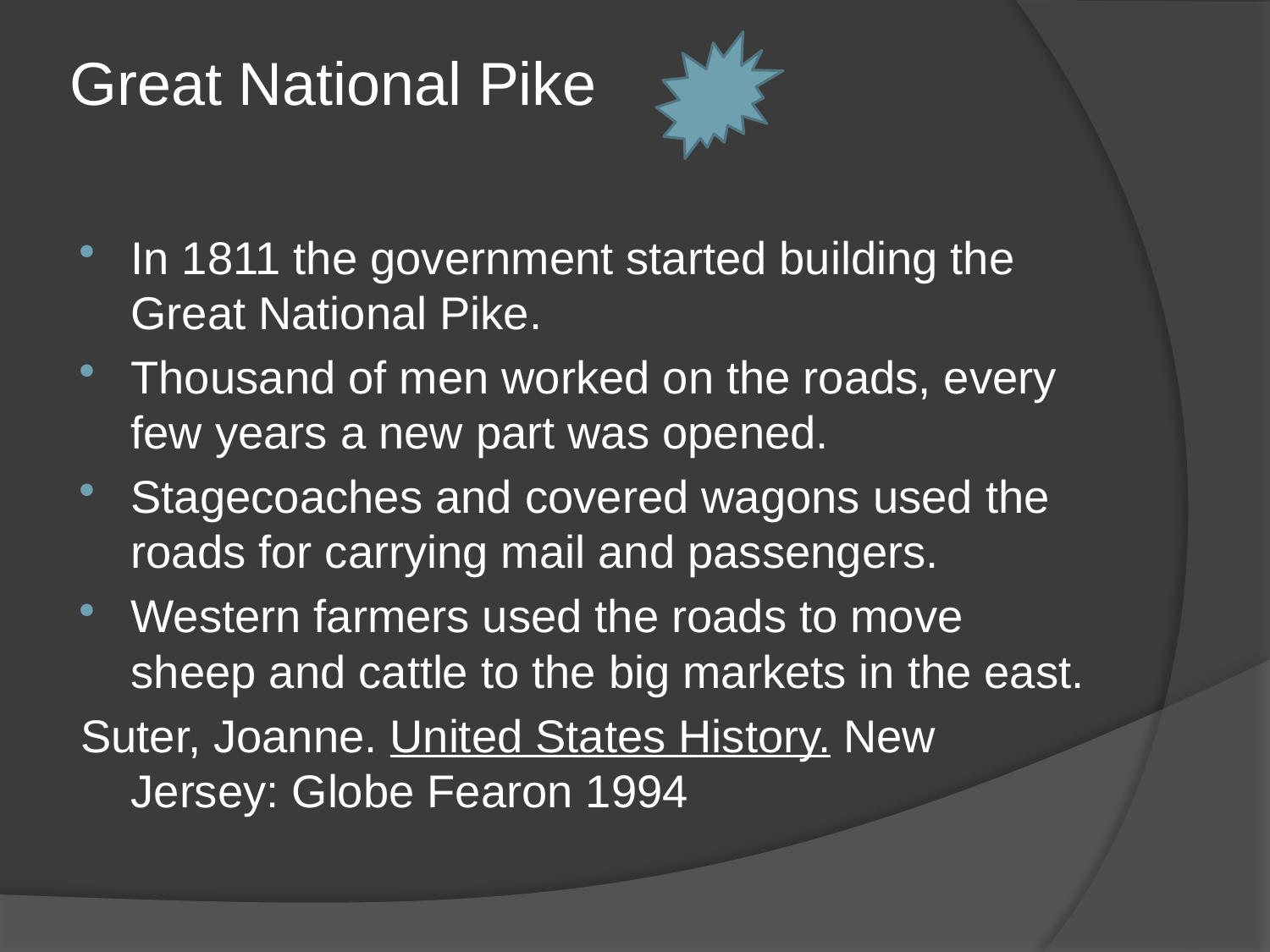

# Great National Pike
In 1811 the government started building the Great National Pike.
Thousand of men worked on the roads, every few years a new part was opened.
Stagecoaches and covered wagons used the roads for carrying mail and passengers.
Western farmers used the roads to move sheep and cattle to the big markets in the east.
Suter, Joanne. United States History. New Jersey: Globe Fearon 1994